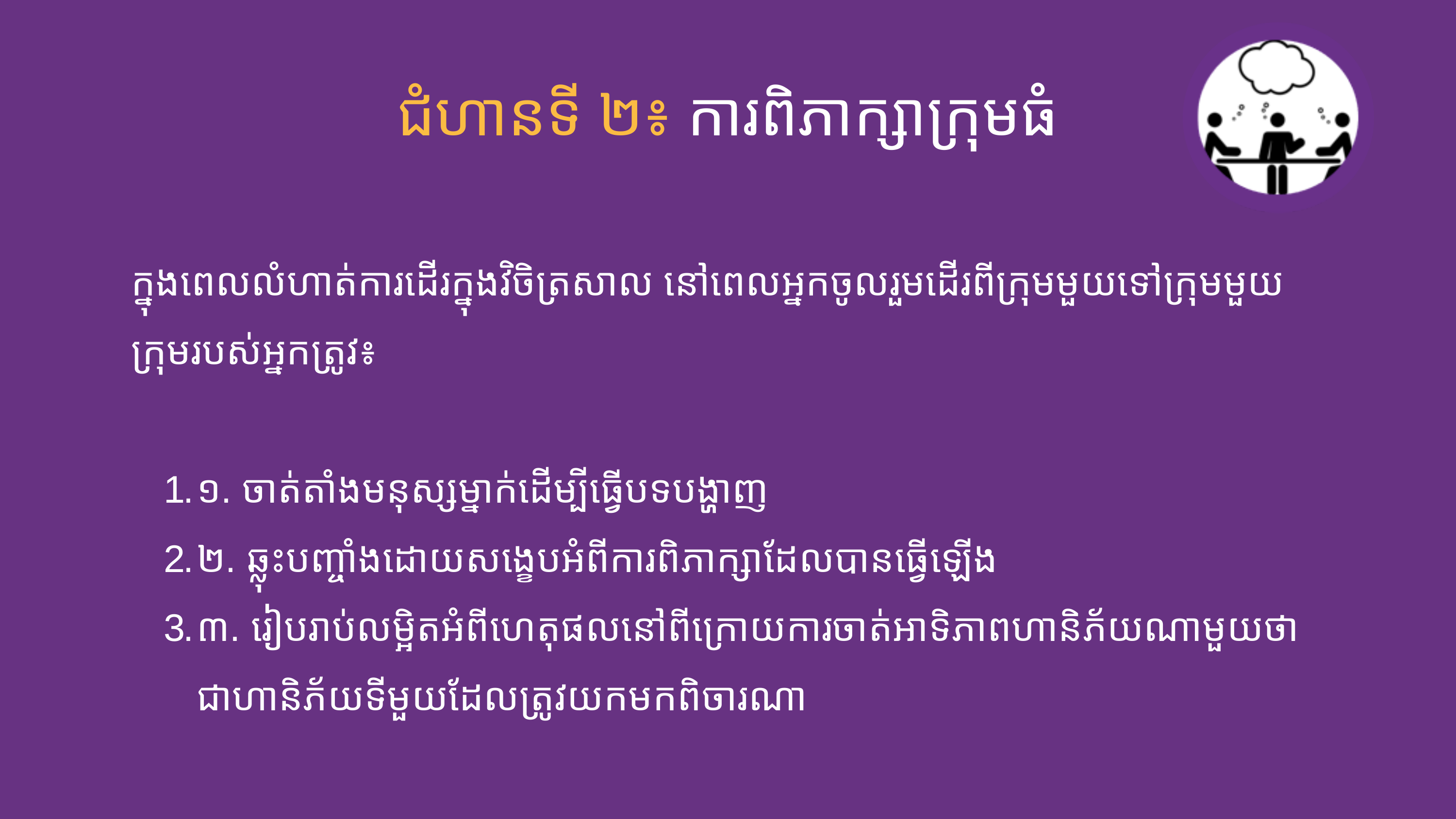

ជំ​ហាន​ទី ២៖ ការពិភាក្សា​ក្រុមធំ
ក្នុង​ពេល​លំហាត់ការដើរ​ក្នុង​វិចិត្រសាល នៅ​ពេល​អ្នកចូលរួម​ដើរ​ពីក្រុមមួយទៅក្រុម​មួយ ក្រុម​របស់​អ្នក​ត្រូវ៖

១. ចាត់​តាំង​មនុស្ស​ម្នាក់​ដើម្បីធ្វើ​បទបង្ហាញ
២. ​ឆ្លុះបញ្ចាំង​ដោយ​សង្ខេបអំពីការ​ពិភាក្សាដែល​បានធ្វើ​ឡើង
៣. រៀបរាប់​លម្អិត​អំពីហេតុផល​នៅ​ពីក្រោយ​ការចាត់​អាទិភាពហានិភ័យណាមួយថាជា​ហានិភ័យ​ទីមួយដែលត្រូវ​យកមក​ពិចារណា​